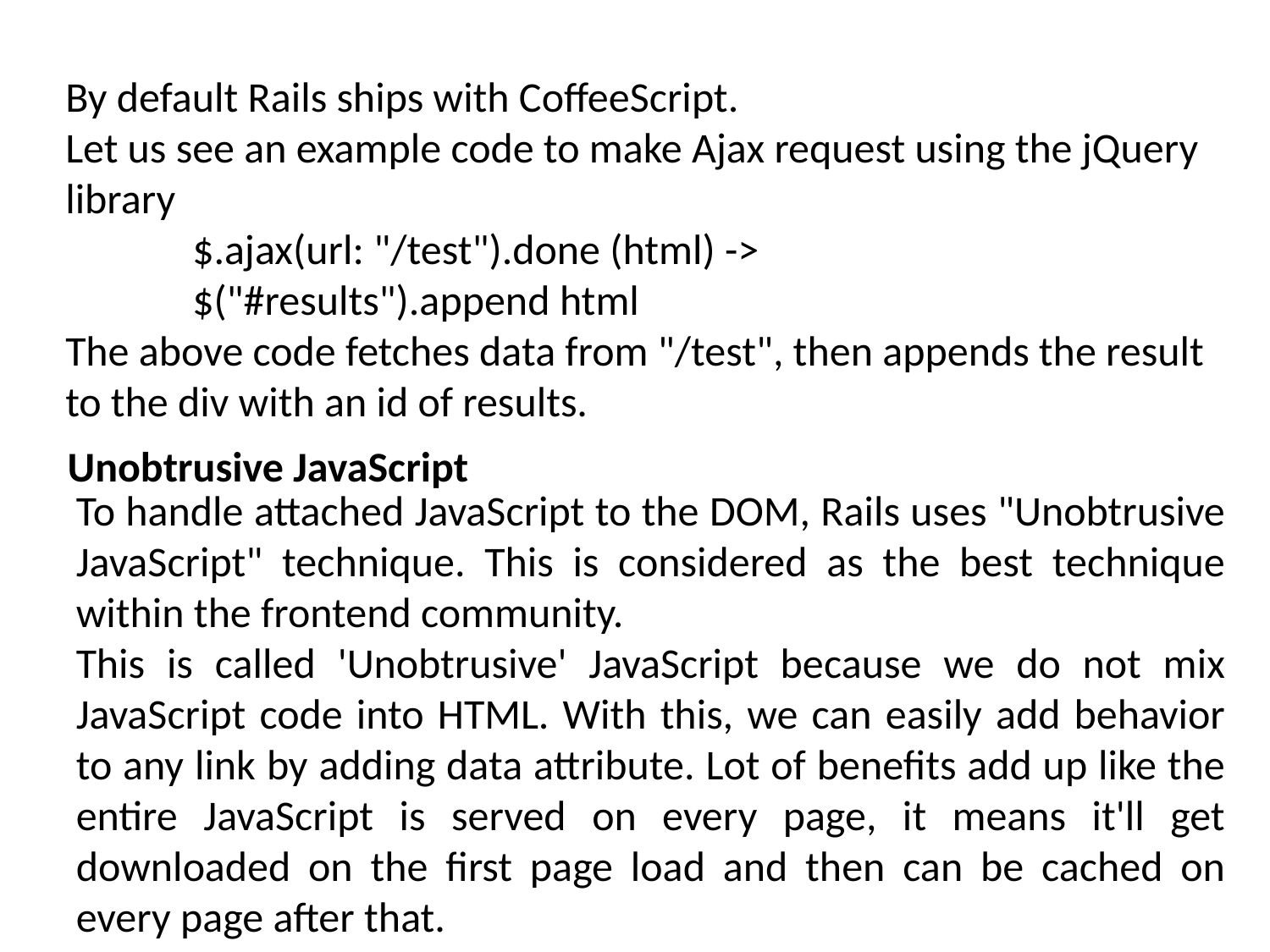

By default Rails ships with CoffeeScript.
Let us see an example code to make Ajax request using the jQuery library
	$.ajax(url: "/test").done (html) ->
	$("#results").append html
The above code fetches data from "/test", then appends the result to the div with an id of results.
Unobtrusive JavaScript
To handle attached JavaScript to the DOM, Rails uses "Unobtrusive JavaScript" technique. This is considered as the best technique within the frontend community.
This is called 'Unobtrusive' JavaScript because we do not mix JavaScript code into HTML. With this, we can easily add behavior to any link by adding data attribute. Lot of benefits add up like the entire JavaScript is served on every page, it means it'll get downloaded on the first page load and then can be cached on every page after that.